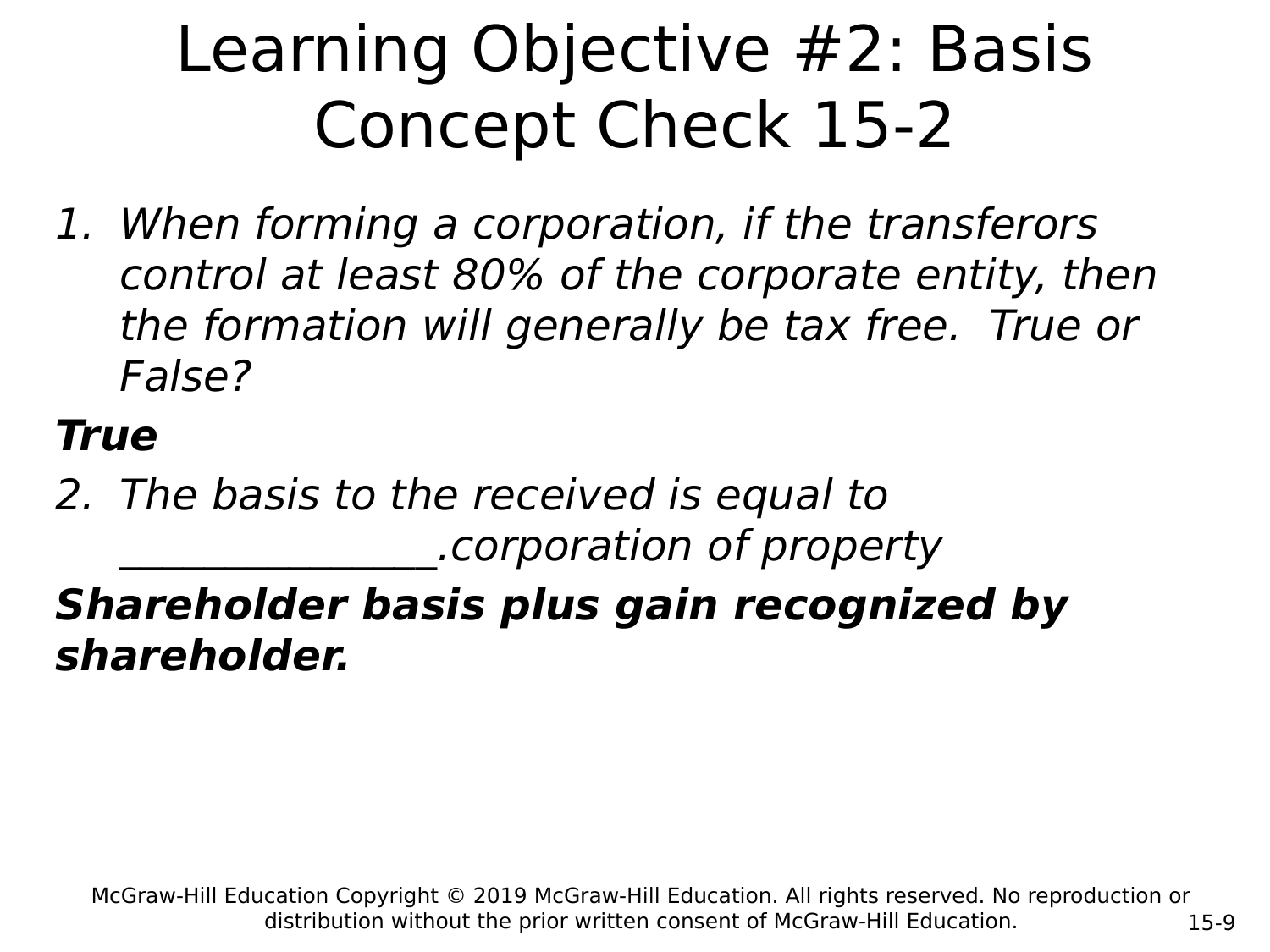

# Learning Objective #2: Basis Concept Check 15-2
When forming a corporation, if the transferors control at least 80% of the corporate entity, then the formation will generally be tax free.  True or False?
True
The basis to the received is equal to _______________.corporation of property
Shareholder basis plus gain recognized by shareholder.
McGraw-Hill Education Copyright © 2019 McGraw-Hill Education. All rights reserved. No reproduction or distribution without the prior written consent of McGraw-Hill Education.
15-9